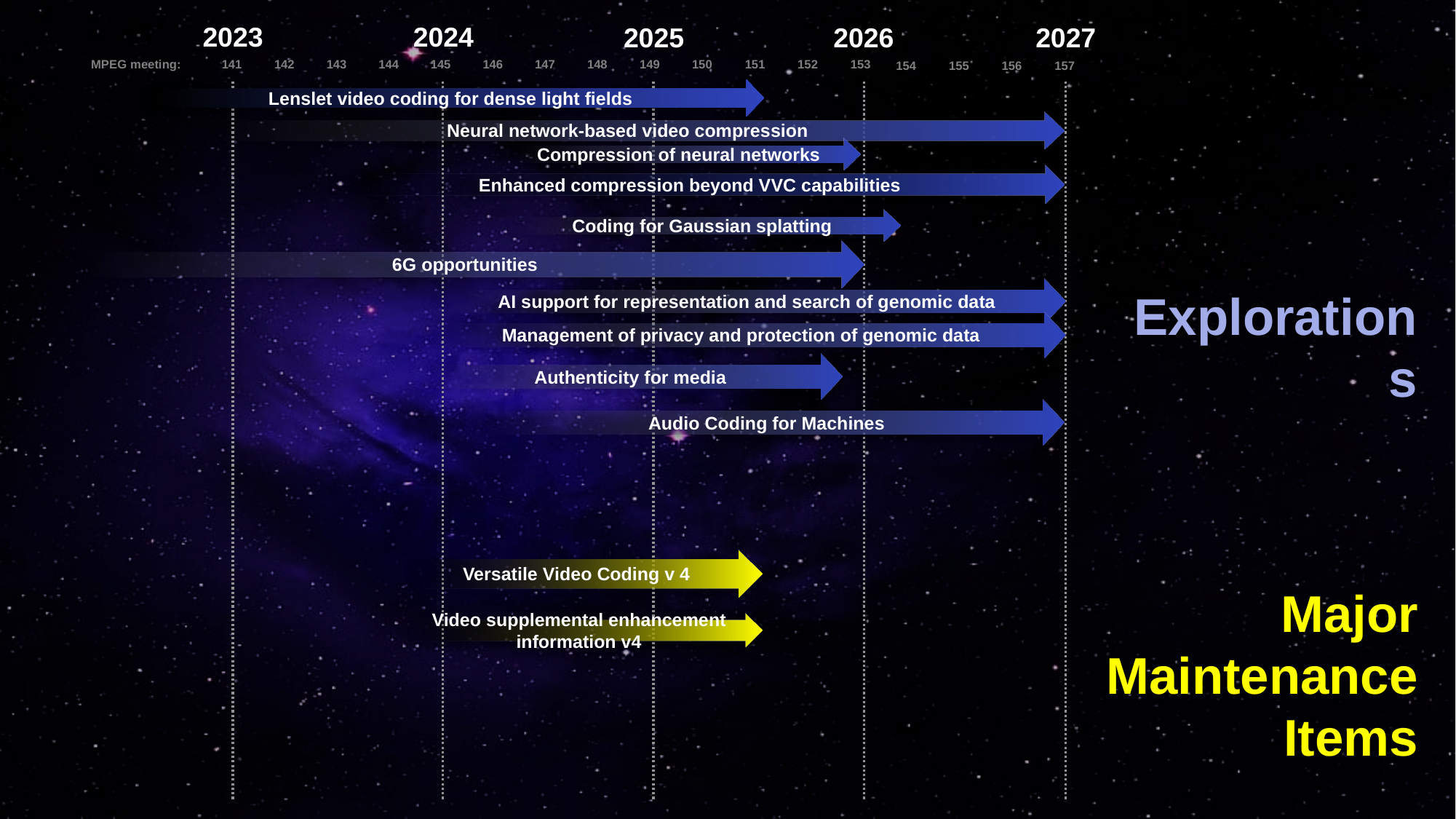

2023
2024
2025
2026
2027
MPEG meeting:
141
142
143
144
145
146
147
148
149
150
151
152
153
154
155
156
157
Lenslet video coding for dense light fields
Neural network-based video compression
Enhanced compression beyond VVC capabilities
Explorations
Major Maintenance Items
Compression of neural networks
Coding for Gaussian splatting
6G opportunities
AI support for representation and search of genomic data
Management of privacy and protection of genomic data
Authenticity for media
Audio Coding for Machines
Versatile Video Coding v 4
Video supplemental enhancement information v4